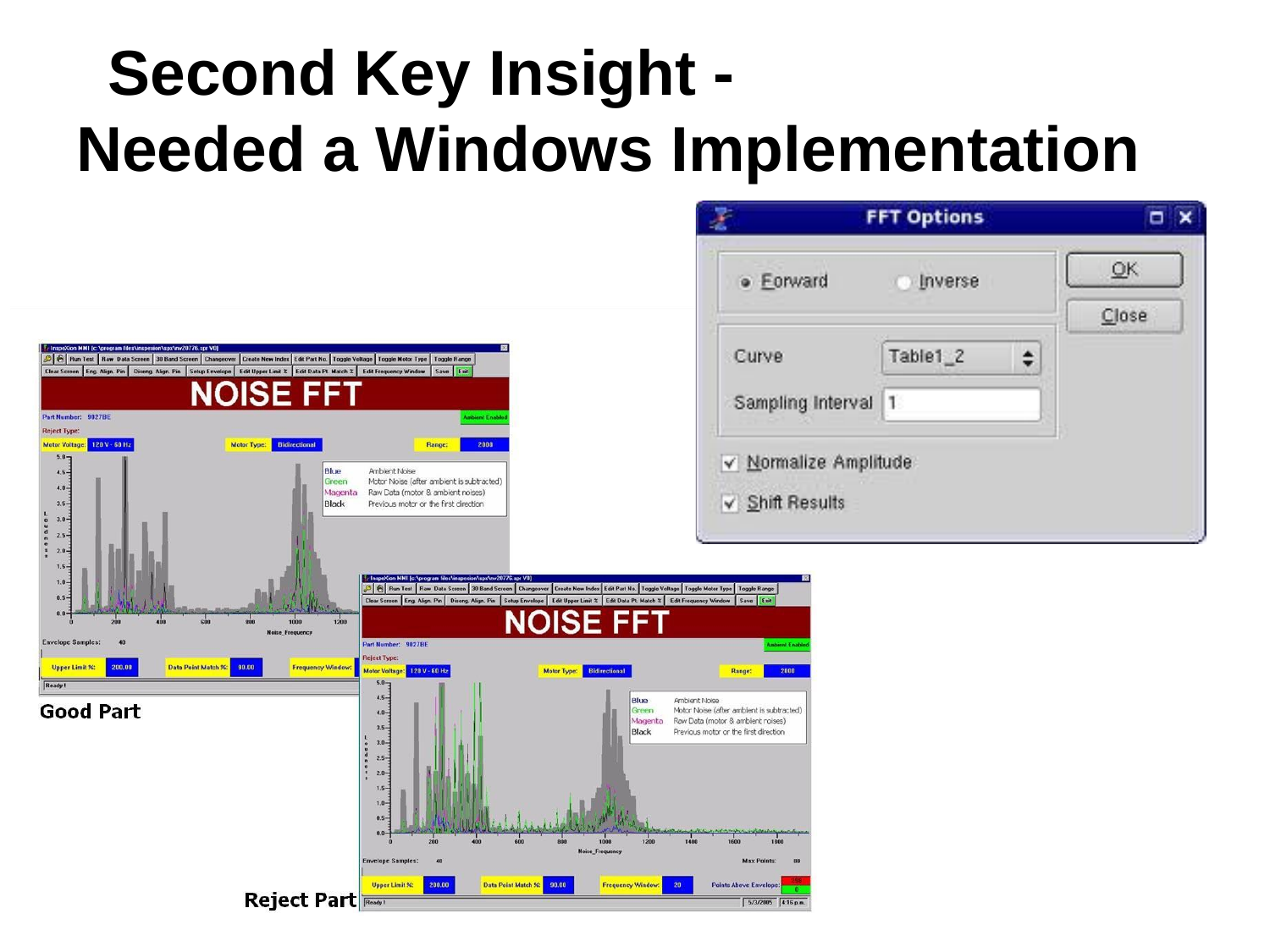

# Second Key Insight - Needed a Windows Implementation